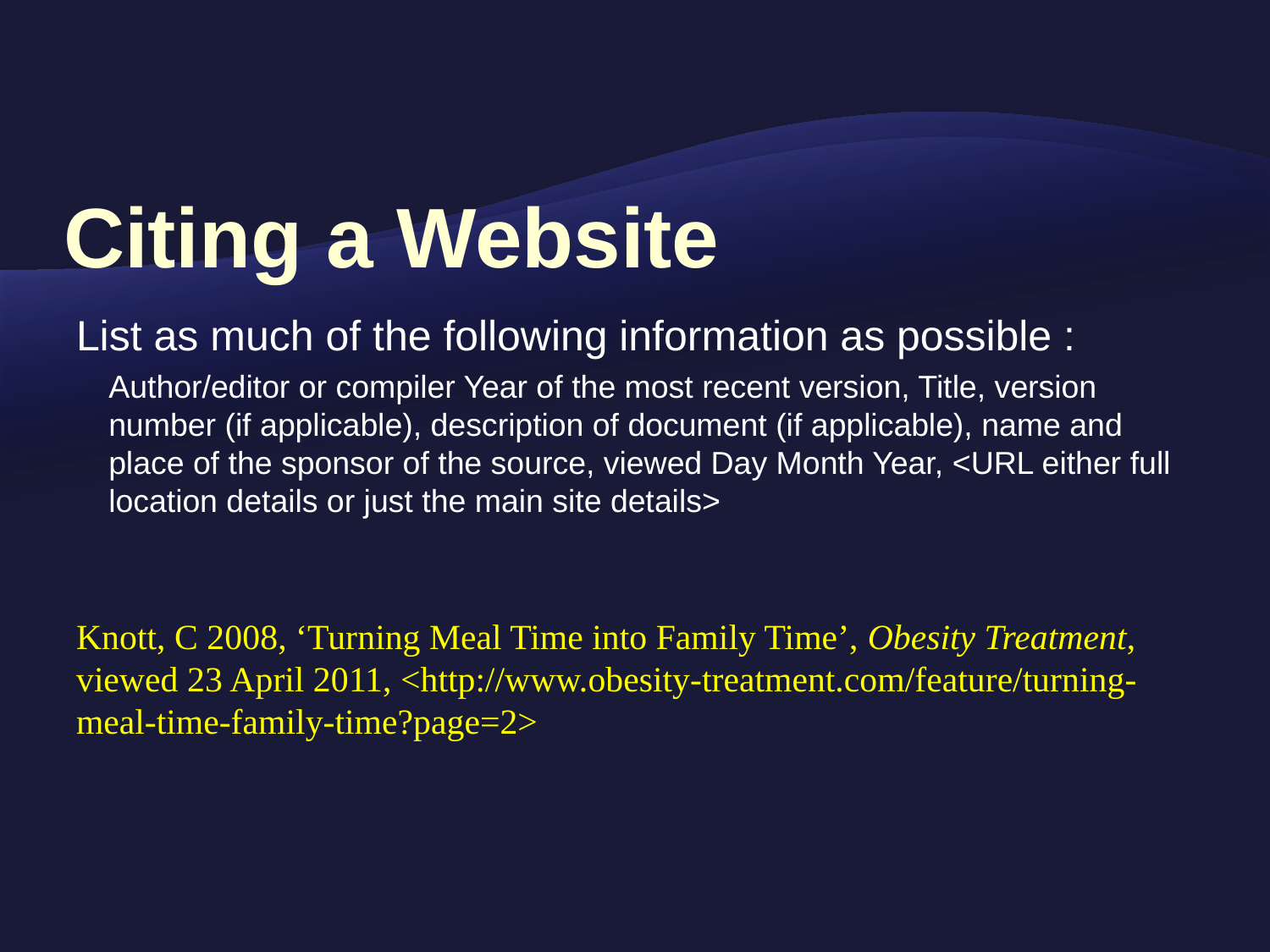

# Citing a Website
List as much of the following information as possible :
Author/editor or compiler Year of the most recent version, Title, version number (if applicable), description of document (if applicable), name and place of the sponsor of the source, viewed Day Month Year, <URL either full location details or just the main site details>

Knott, C 2008, ‘Turning Meal Time into Family Time’, Obesity Treatment, viewed 23 April 2011, <http://www.obesity-treatment.com/feature/turning-meal-time-family-time?page=2>